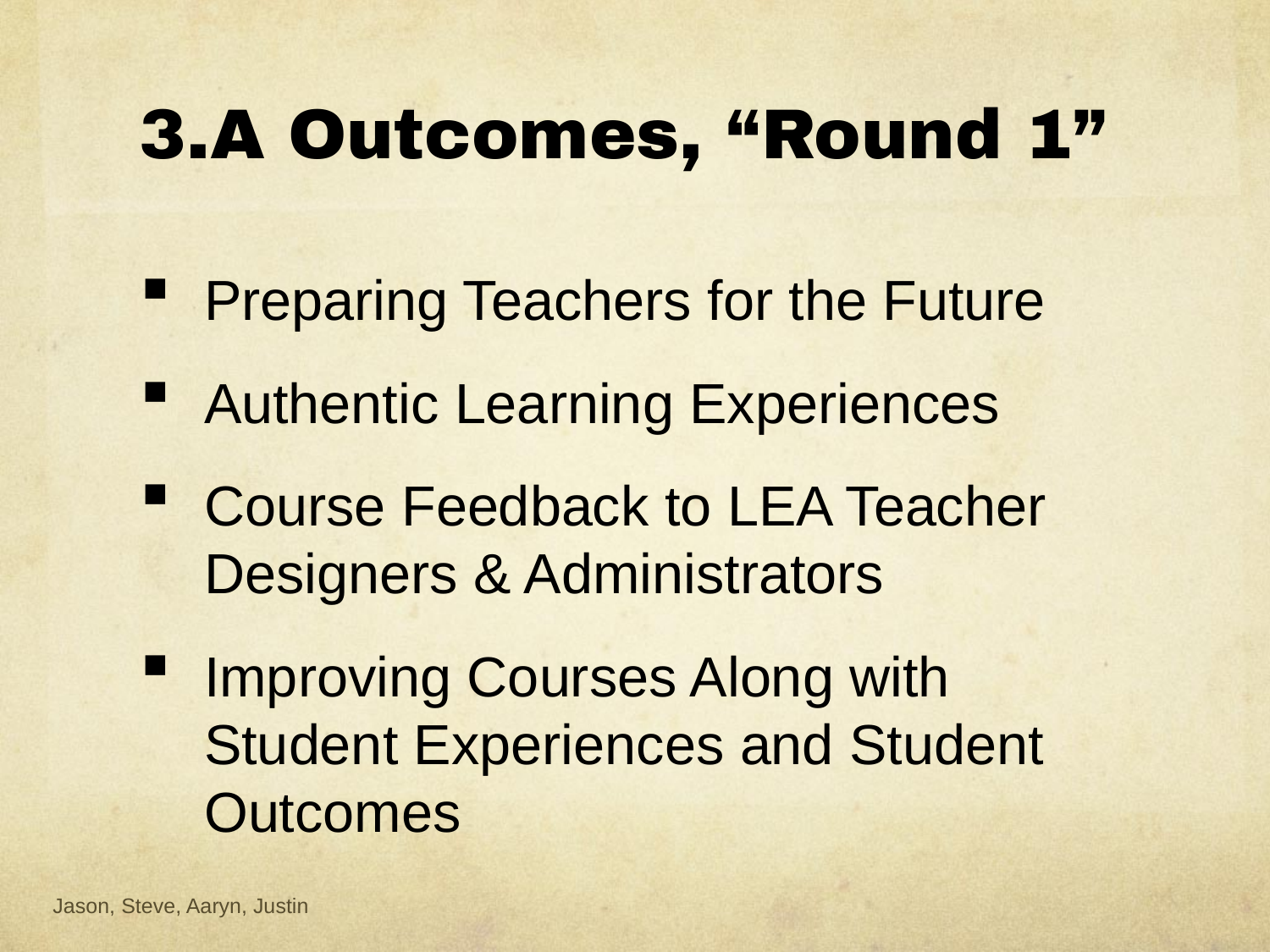

3.A Outcomes, “Round 1”
Preparing Teachers for the Future
Authentic Learning Experiences
Course Feedback to LEA Teacher Designers & Administrators
Improving Courses Along with Student Experiences and Student Outcomes

Jason, Steve, Aaryn, Justin